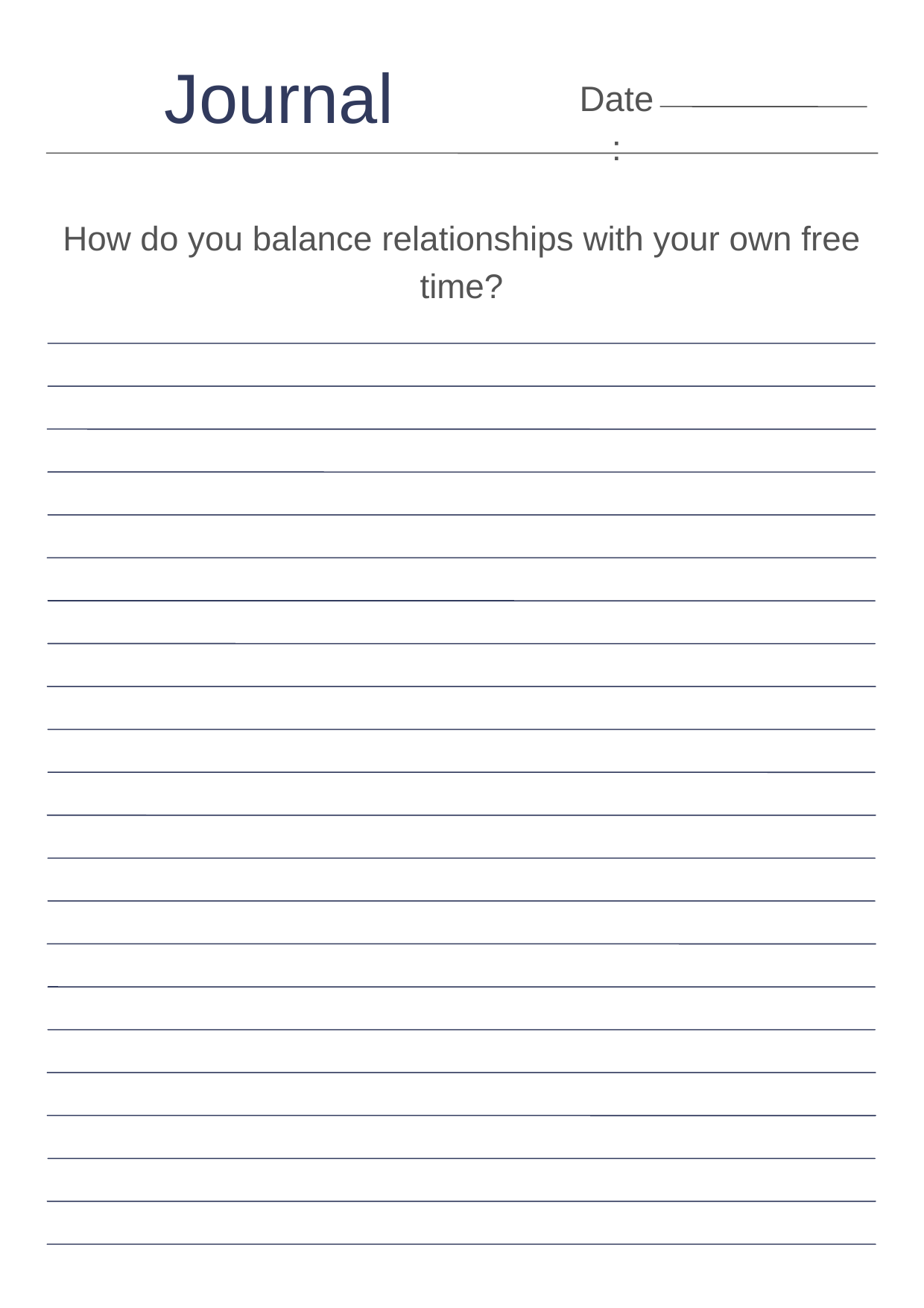

Journal
Date:

How do you balance relationships with your own free time?